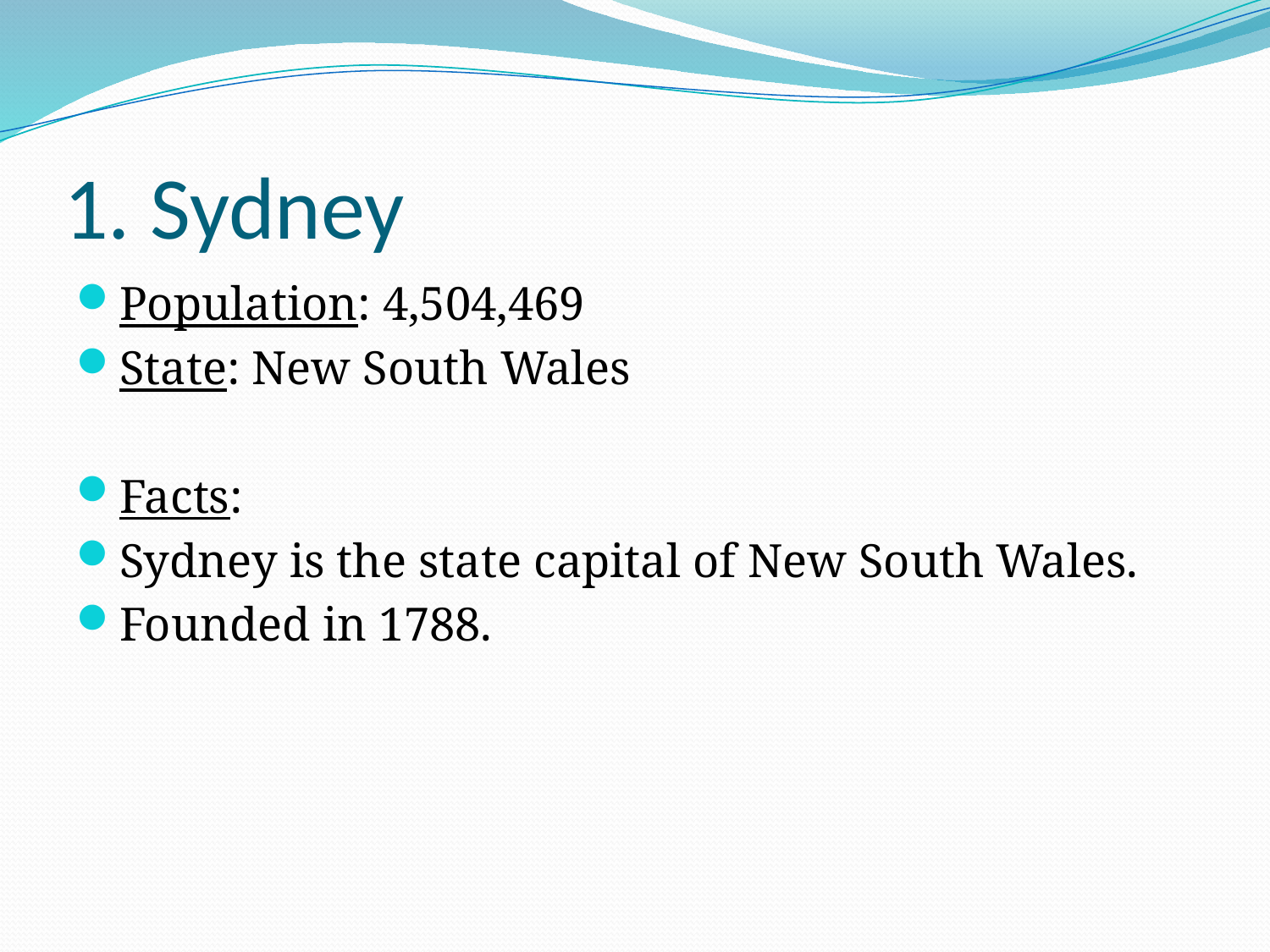

# 1. Sydney
Population: 4,504,469
State: New South Wales

Facts:
Sydney is the state capital of New South Wales.
Founded in 1788.